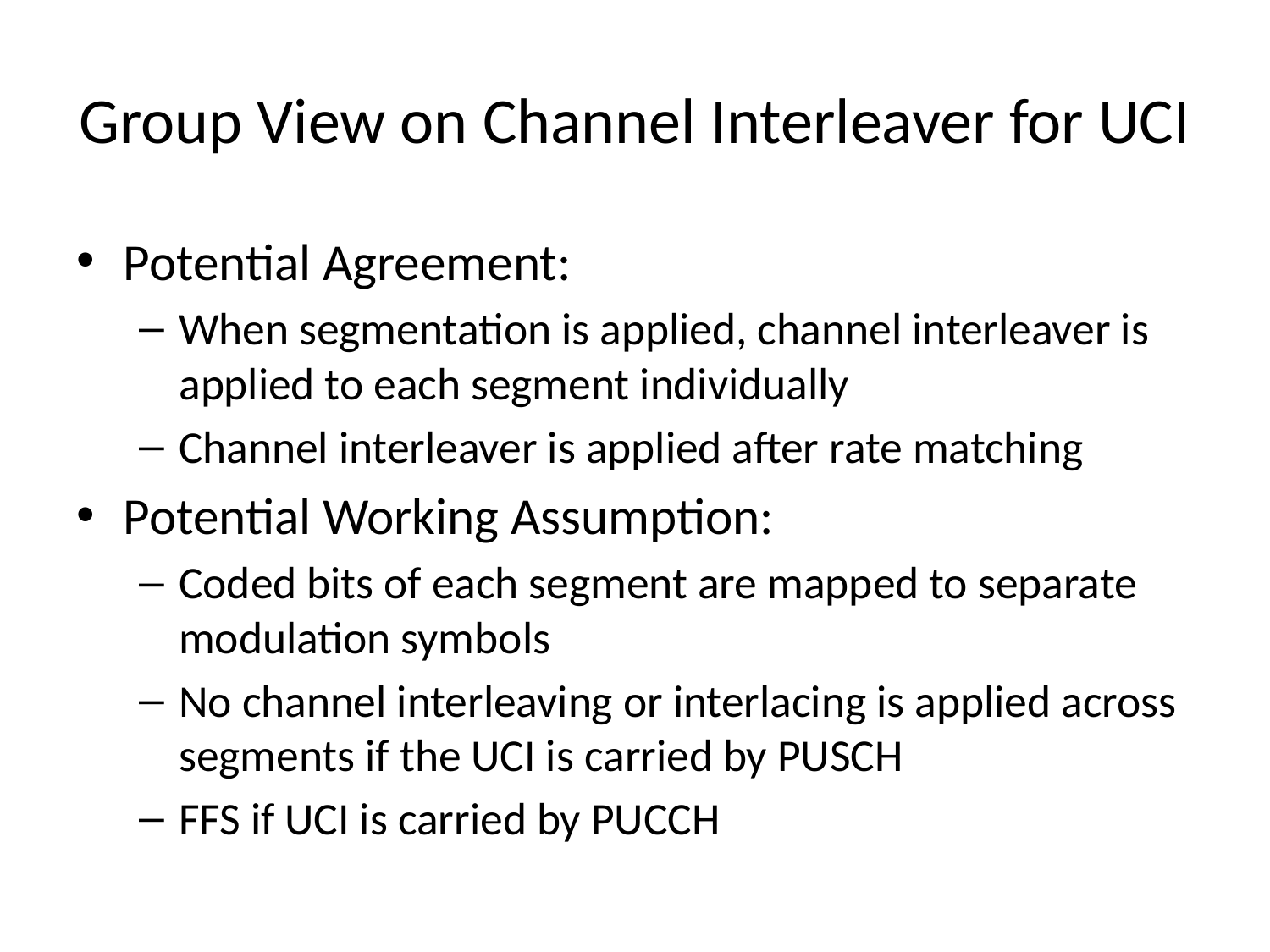

# Group View on Channel Interleaver for UCI
Potential Agreement:
When segmentation is applied, channel interleaver is applied to each segment individually
Channel interleaver is applied after rate matching
Potential Working Assumption:
Coded bits of each segment are mapped to separate modulation symbols
No channel interleaving or interlacing is applied across segments if the UCI is carried by PUSCH
FFS if UCI is carried by PUCCH